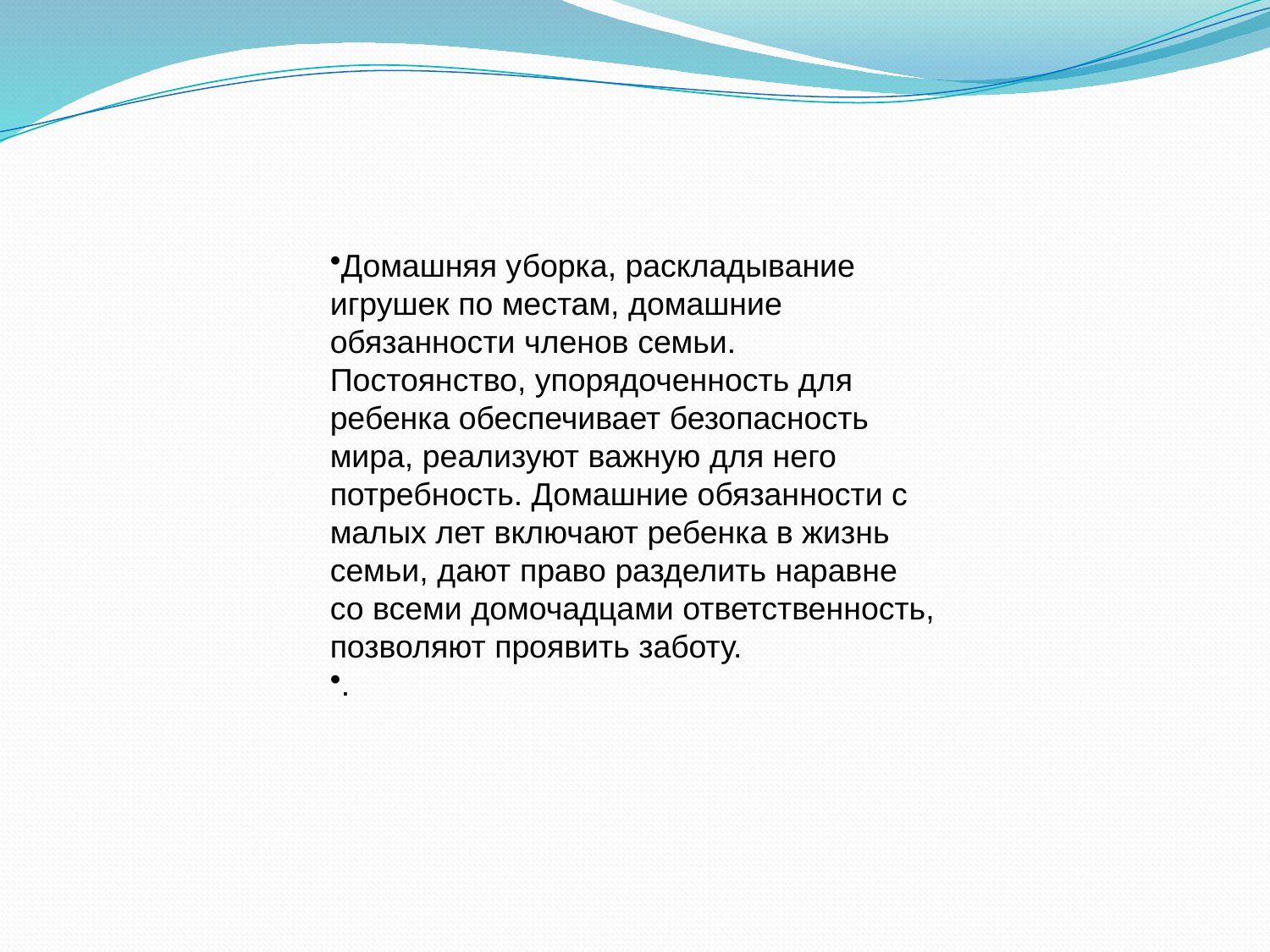

Домашняя уборка, раскладывание игрушек по местам, домашние обязанности членов семьи. Постоянство, упорядоченность для ребенка обеспечивает безопасность мира, реализуют важную для него потребность. Домашние обязанности с малых лет включают ребенка в жизнь семьи, дают право разделить наравне со всеми домочадцами ответственность, позволяют проявить заботу.
.